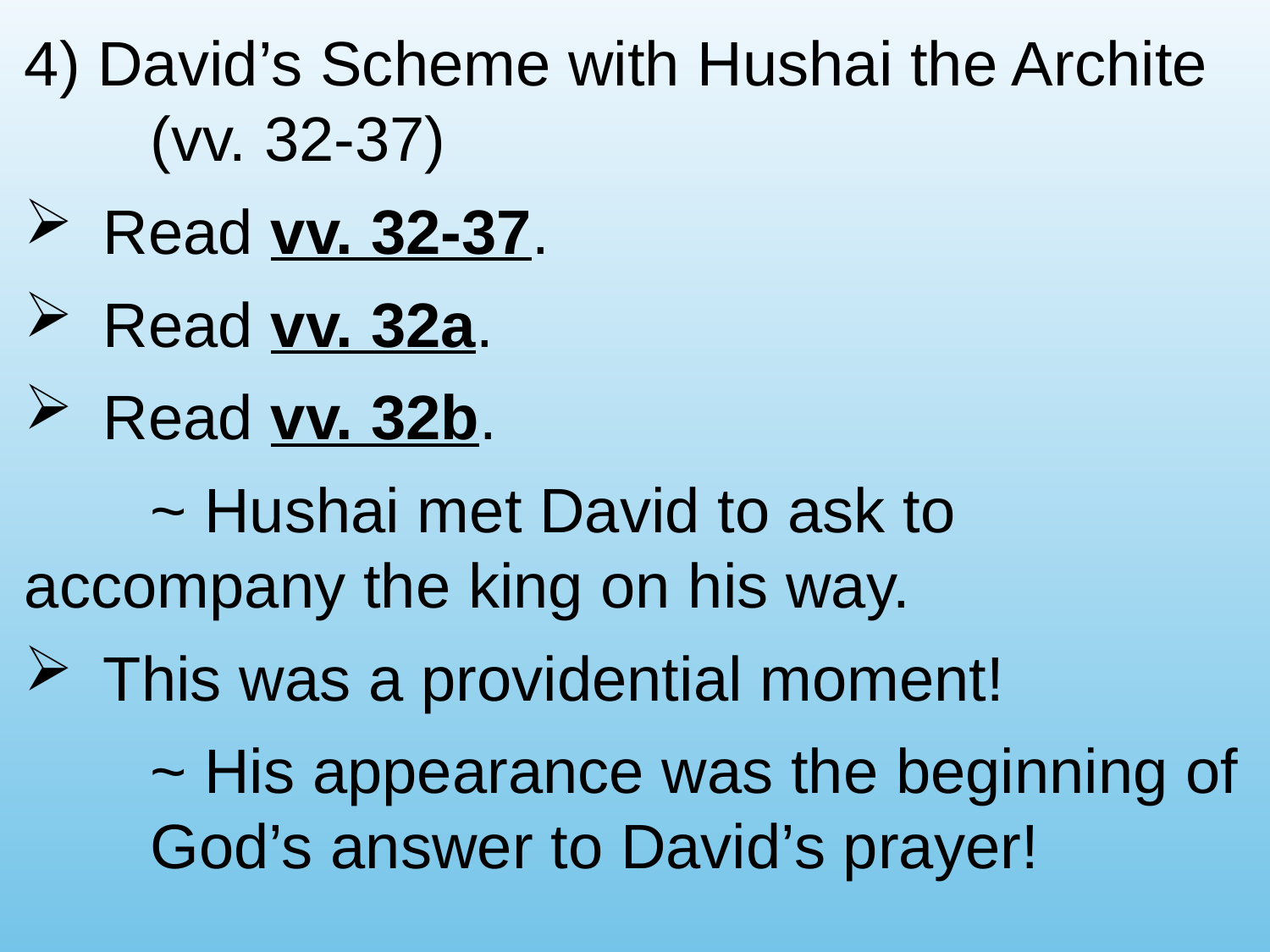

4) David’s Scheme with Hushai the Archite 	(vv. 32-37)
Read vv. 32-37.
Read vv. 32a.
Read vv. 32b.
		~ Hushai met David to ask to 							accompany the king on his way.
This was a providential moment!
		~ His appearance was the beginning of 					God’s answer to David’s prayer!